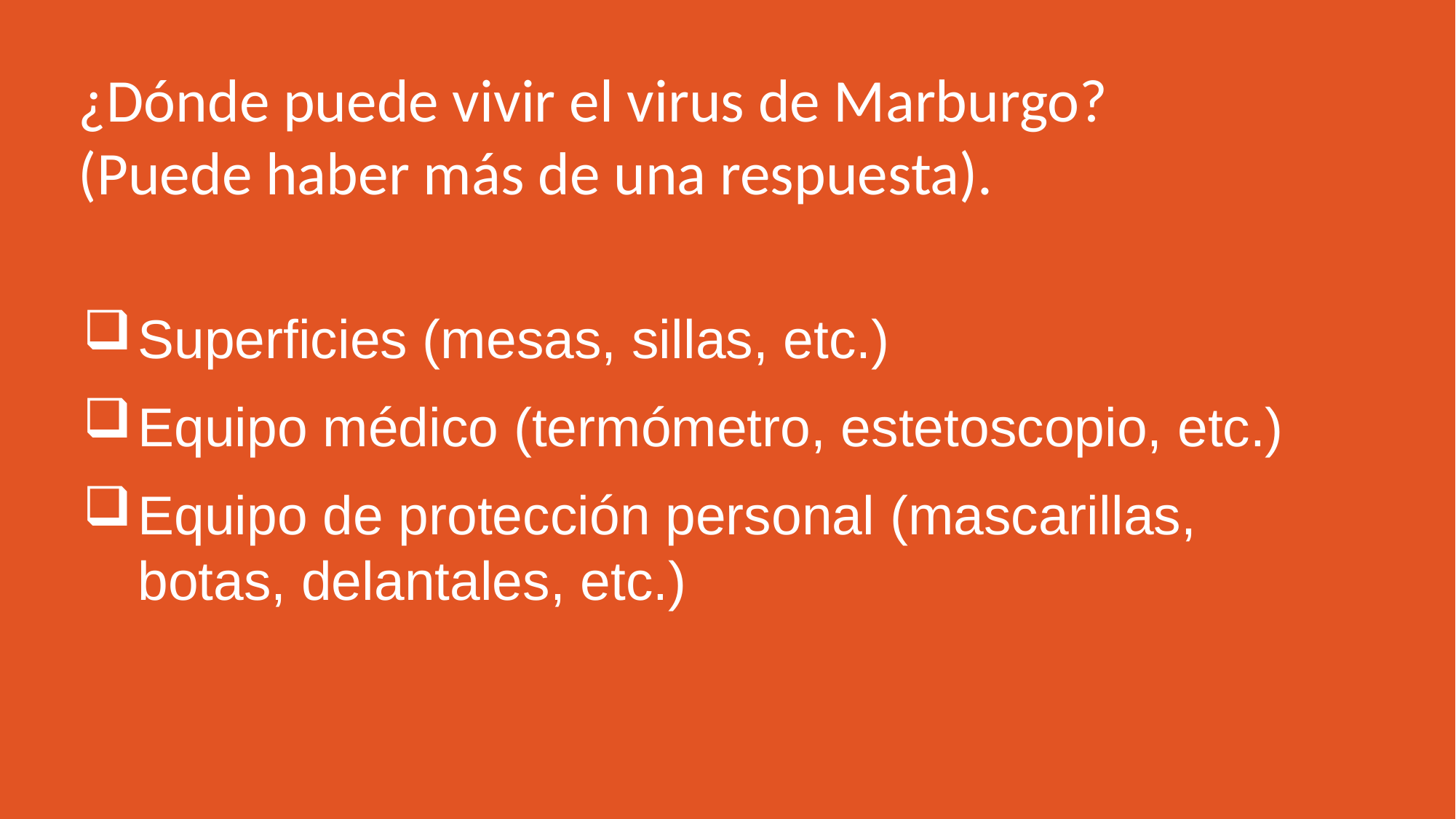

# ¿Dónde puede vivir el virus de Marburgo? (Puede haber más de una respuesta).
Superficies (mesas, sillas, etc.)
Equipo médico (termómetro, estetoscopio, etc.)
Equipo de protección personal (mascarillas, botas, delantales, etc.)